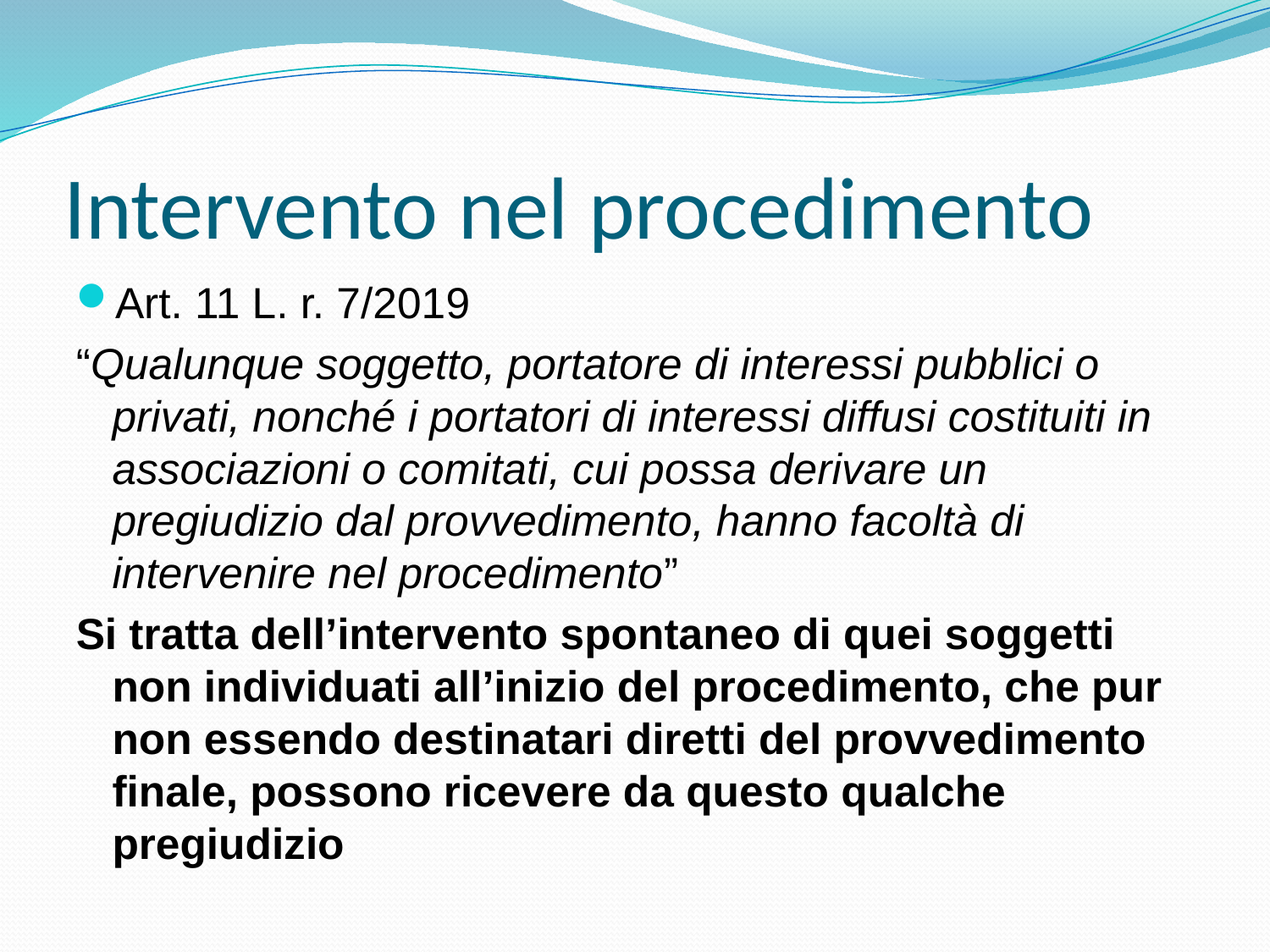

# Intervento nel procedimento
Art. 11 L. r. 7/2019
“Qualunque soggetto, portatore di interessi pubblici o privati, nonché i portatori di interessi diffusi costituiti in associazioni o comitati, cui possa derivare un pregiudizio dal provvedimento, hanno facoltà di intervenire nel procedimento”
Si tratta dell’intervento spontaneo di quei soggetti non individuati all’inizio del procedimento, che pur non essendo destinatari diretti del provvedimento finale, possono ricevere da questo qualche pregiudizio